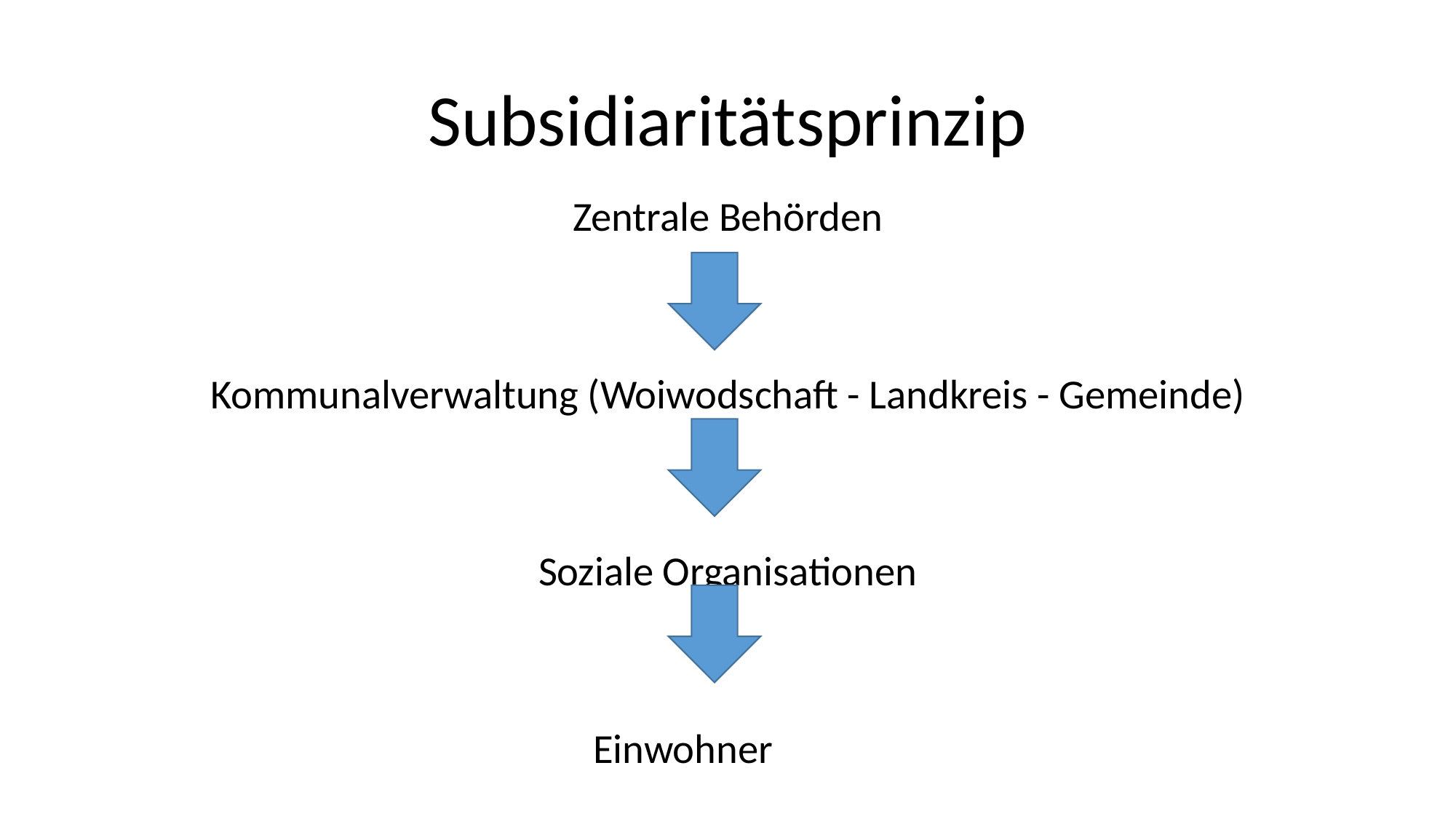

# Subsidiaritätsprinzip
Zentrale Behörden

Kommunalverwaltung (Woiwodschaft - Landkreis - Gemeinde)

Soziale Organisationen

                                                    Einwohner